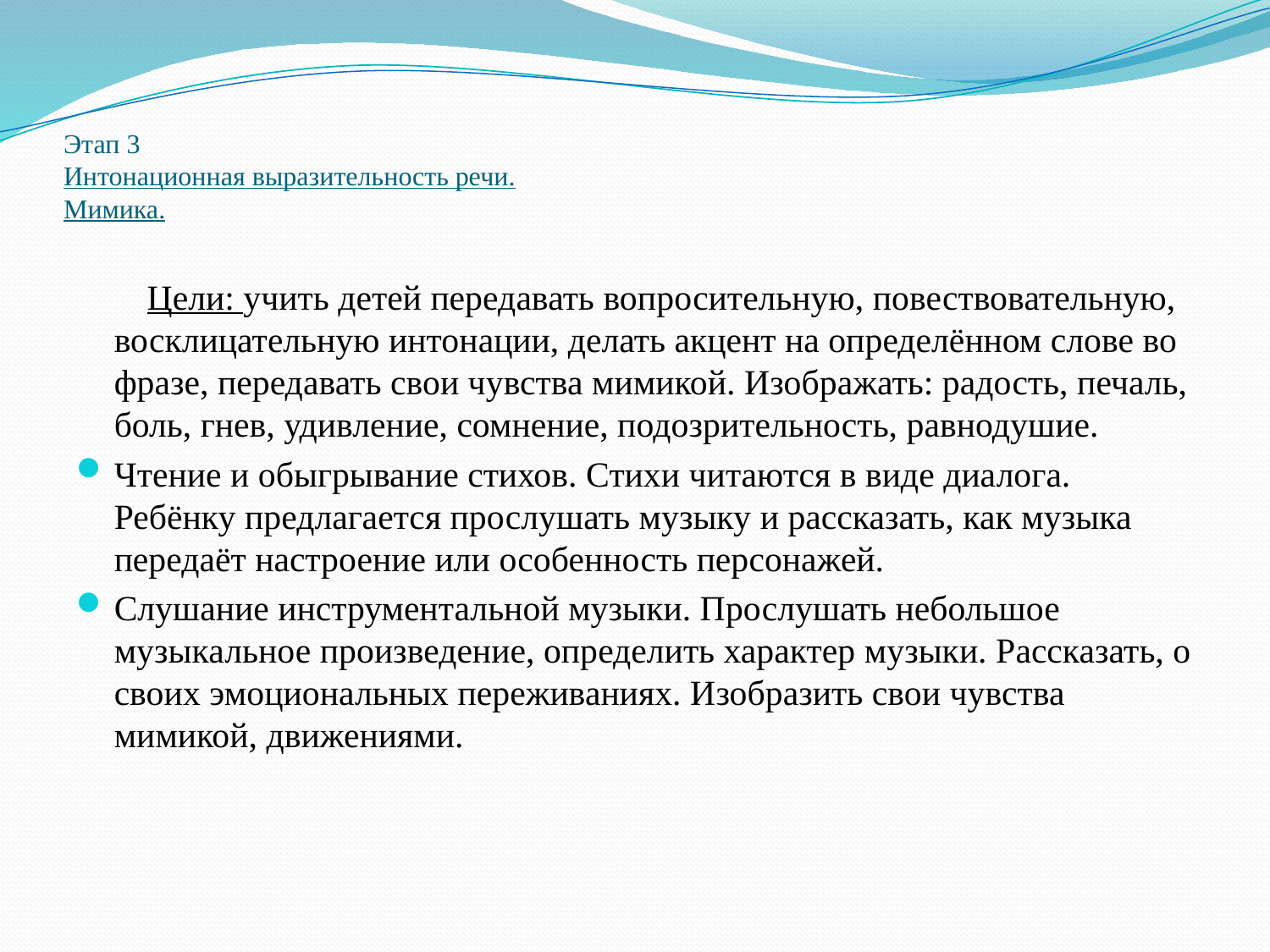

# Этап 3  Интонационная выразительность речи. Мимика.
        Цели: учить детей передавать вопросительную, повествовательную, восклицательную интонации, делать акцент на определённом слове во фразе, передавать свои чувства мимикой. Изображать: радость, печаль, боль, гнев, удивление, сомнение, подозрительность, равнодушие.
Чтение и обыгрывание стихов. Стихи читаются в виде диалога. Ребёнку предлагается прослушать музыку и рассказать, как музыка передаёт настроение или особенность персонажей.
Слушание инструментальной музыки. Прослушать небольшое музыкальное произведение, определить характер музыки. Рассказать, о своих эмоциональных переживаниях. Изобразить свои чувства мимикой, движениями.